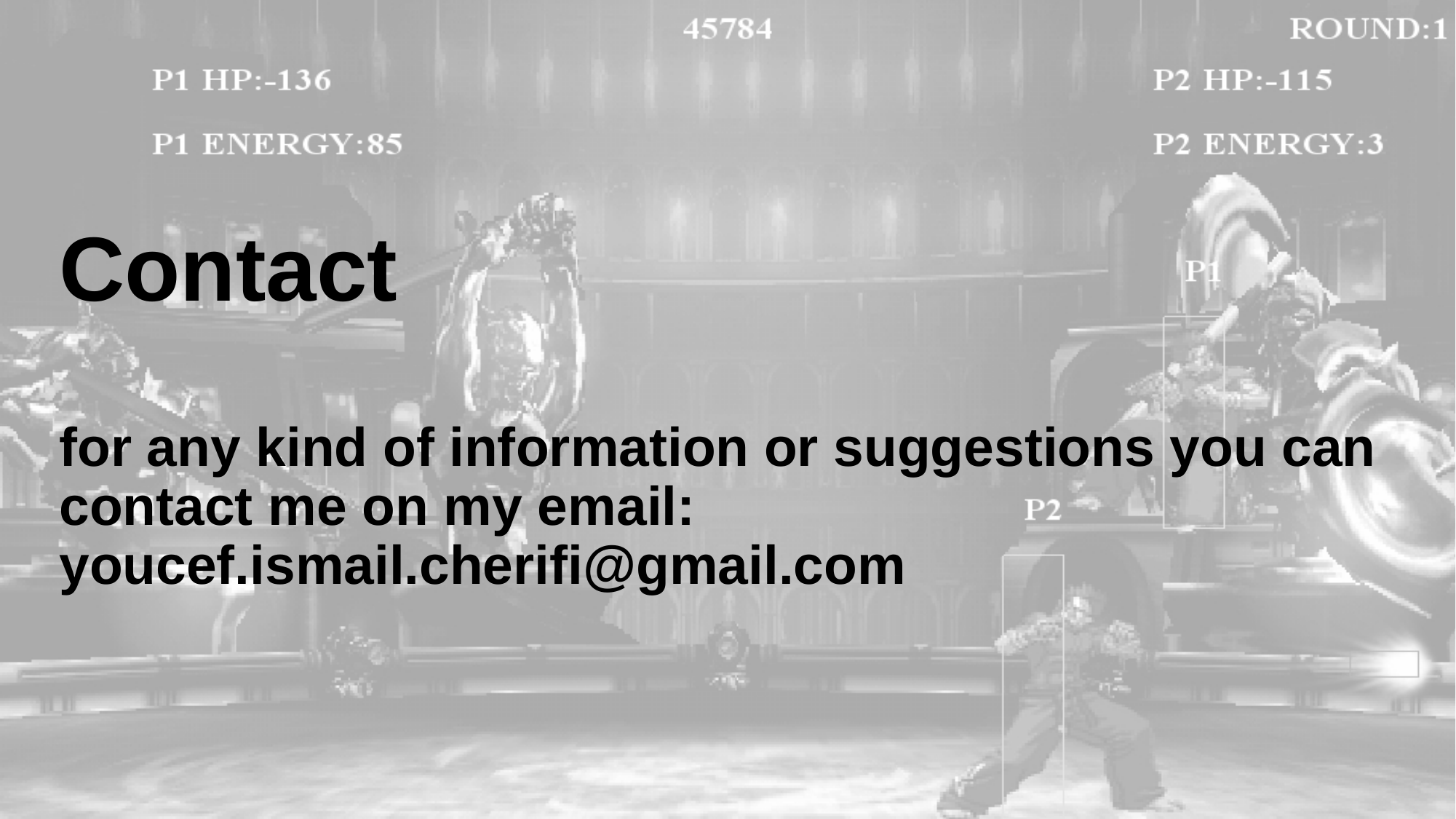

# Contact for any kind of information or suggestions you can contact me on my email: youcef.ismail.cherifi@gmail.com